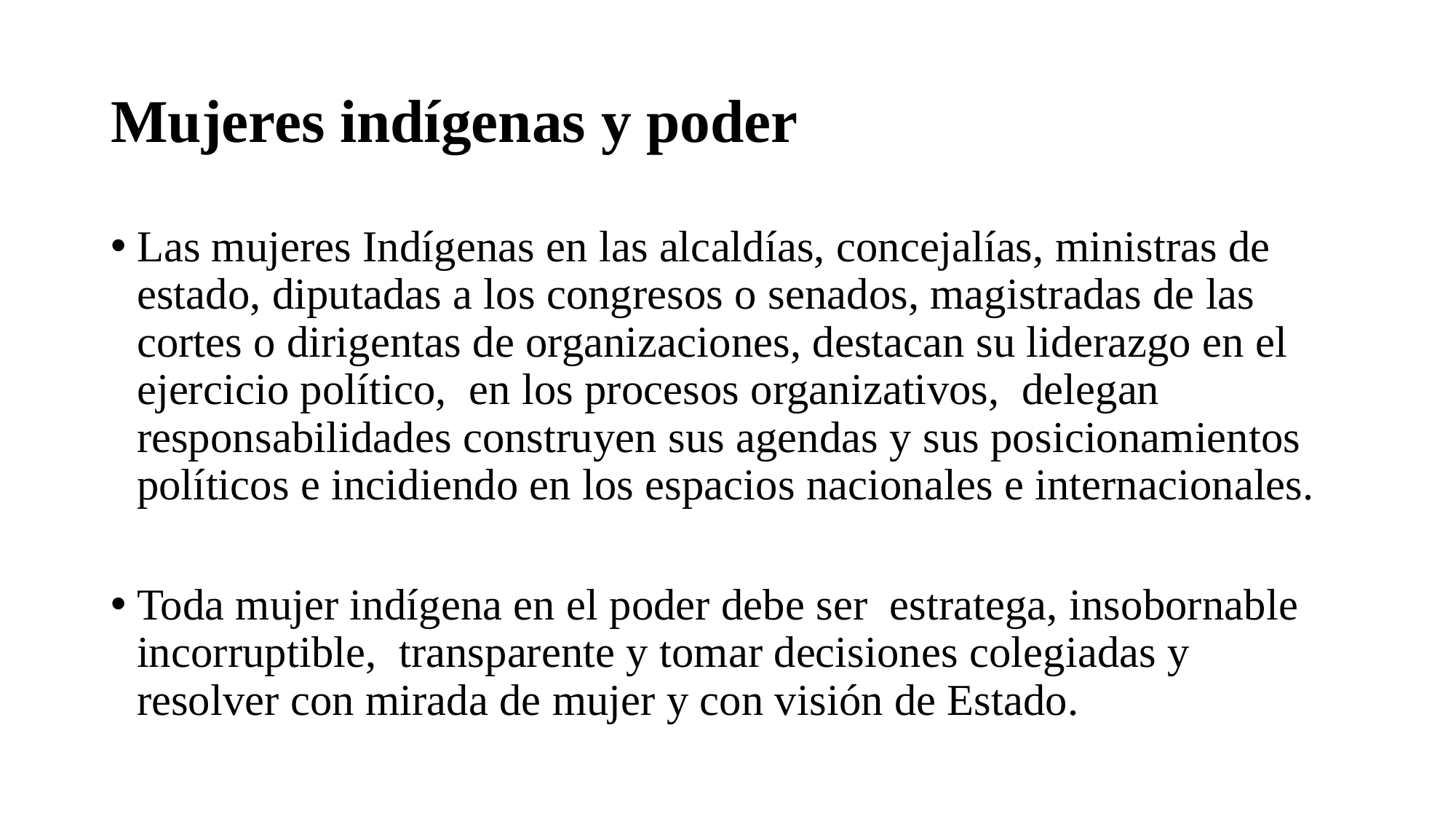

# Mujeres indígenas y poder
Las mujeres Indígenas en las alcaldías, concejalías, ministras de estado, diputadas a los congresos o senados, magistradas de las cortes o dirigentas de organizaciones, destacan su liderazgo en el ejercicio político,  en los procesos organizativos,  delegan responsabilidades construyen sus agendas y sus posicionamientos políticos e incidiendo en los espacios nacionales e internacionales.

Toda mujer indígena en el poder debe ser  estratega, insobornable incorruptible,  transparente y tomar decisiones colegiadas y resolver con mirada de mujer y con visión de Estado.